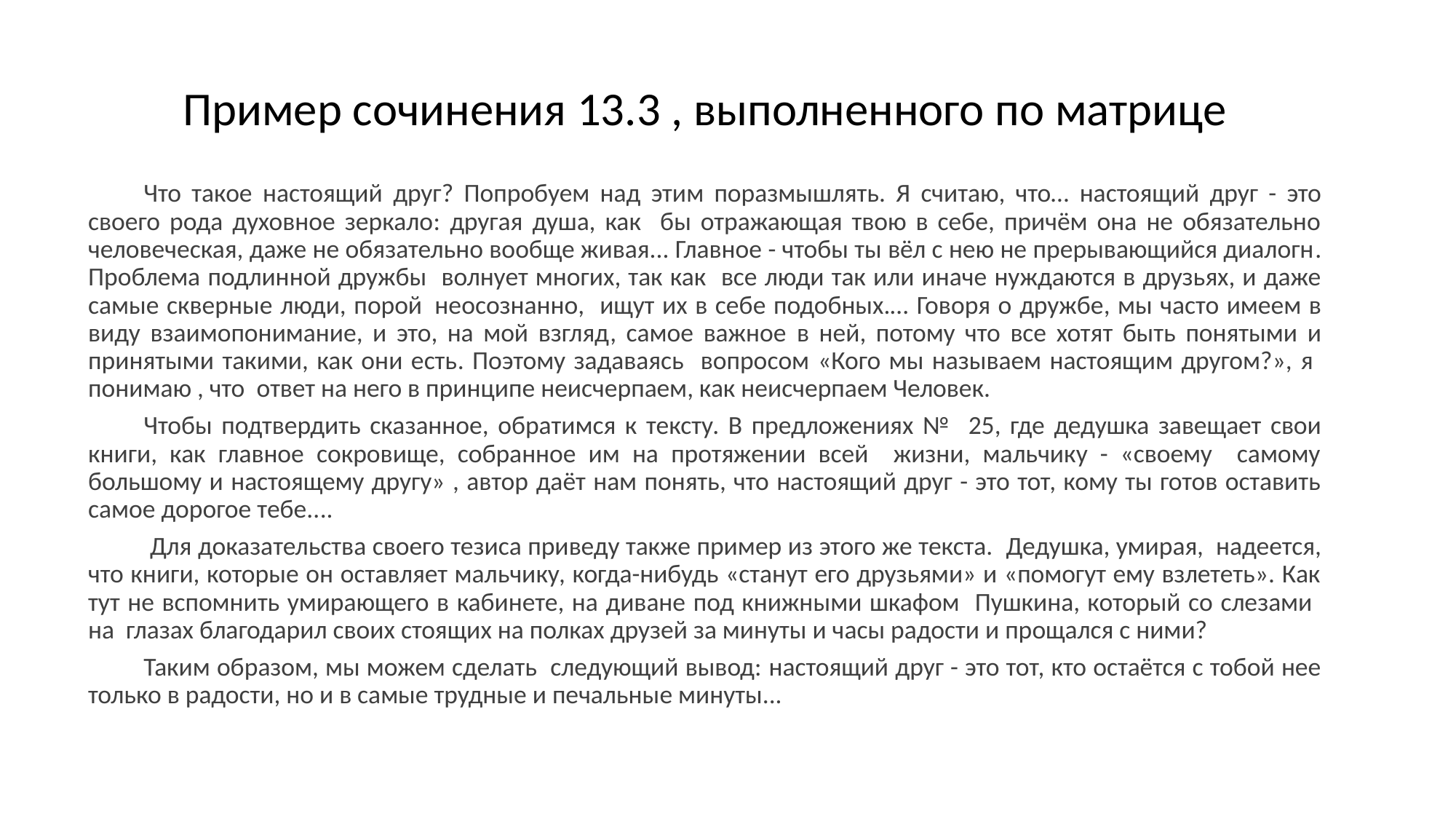

# Пример сочинения 13.3 , выполненного по матрице
Что такое настоящий друг? Попробуем над этим поразмышлять. Я считаю, что… настоящий друг - это своего рода духовное зеркало: другая душа, как  бы отражающая твою в себе, причём она не обязательно человеческая, даже не обязательно вообще живая... Главное - чтобы ты вёл с нею не прерывающийся диалогн. Проблема подлинной дружбы  волнует многих, так как  все люди так или иначе нуждаются в друзьях, и даже самые скверные люди, порой	 неосознанно,  ищут их в себе подобных.… Говоря о дружбе, мы часто имеем в виду взаимопонимание, и это, на мой взгляд, самое важное в ней, потому что все хотят быть понятыми и принятыми такими, как они есть. Поэтому задаваясь  вопросом «Кого мы называем настоящим другом?», я  понимаю , что  ответ на него в принципе неисчерпаем, как неисчерпаем Человек.
Чтобы подтвердить сказанное, обратимся к тексту. В предложениях №  25, где дедушка завещает свои книги, как главное сокровище, собранное им на протяжении всей  жизни, мальчику - «своему  самому большому и настоящему другу» , автор даёт нам понять, что настоящий друг - это тот, кому ты готов оставить самое дорогое тебе....
 Для доказательства своего тезиса приведу также пример из этого же текста.  Дедушка, умирая,  надеется, что книги, которые он оставляет мальчику, когда-нибудь «станут его друзьями» и «помогут ему взлететь». Как тут не вспомнить умирающего в кабинете, на диване под книжными шкафом  Пушкина, который со слезами  на  глазах благодарил своих стоящих на полках друзей за минуты и часы радости и прощался с ними?
Таким образом, мы можем сделать  следующий вывод: настоящий друг - это тот, кто остаётся с тобой нее только в радости, но и в самые трудные и печальные минуты...